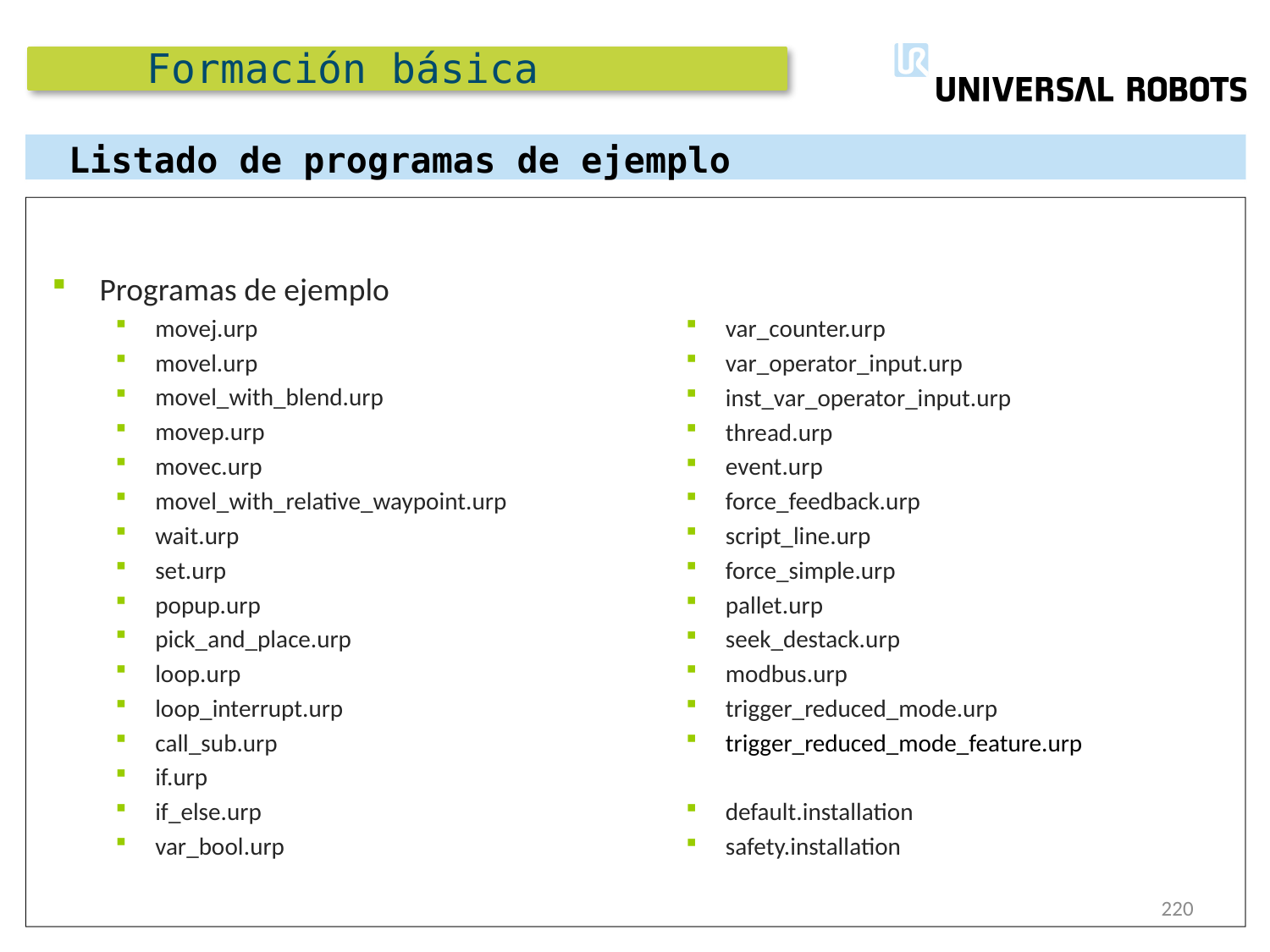

Formación básica

Listado de programas de ejemplo

Programas de ejemplo
movej.urp
movel.urp
movel_with_blend.urp
movep.urp
movec.urp
movel_with_relative_waypoint.urp
wait.urp
set.urp
popup.urp
pick_and_place.urp
loop.urp
loop_interrupt.urp
call_sub.urp
if.urp
if_else.urp
var_bool.urp

var_counter.urp
var_operator_input.urp
inst_var_operator_input.urp
thread.urp
event.urp
force_feedback.urp
script_line.urp
force_simple.urp
pallet.urp
seek_destack.urp
modbus.urp
trigger_reduced_mode.urp
trigger_reduced_mode_feature.urp

default.installation
safety.installation
220